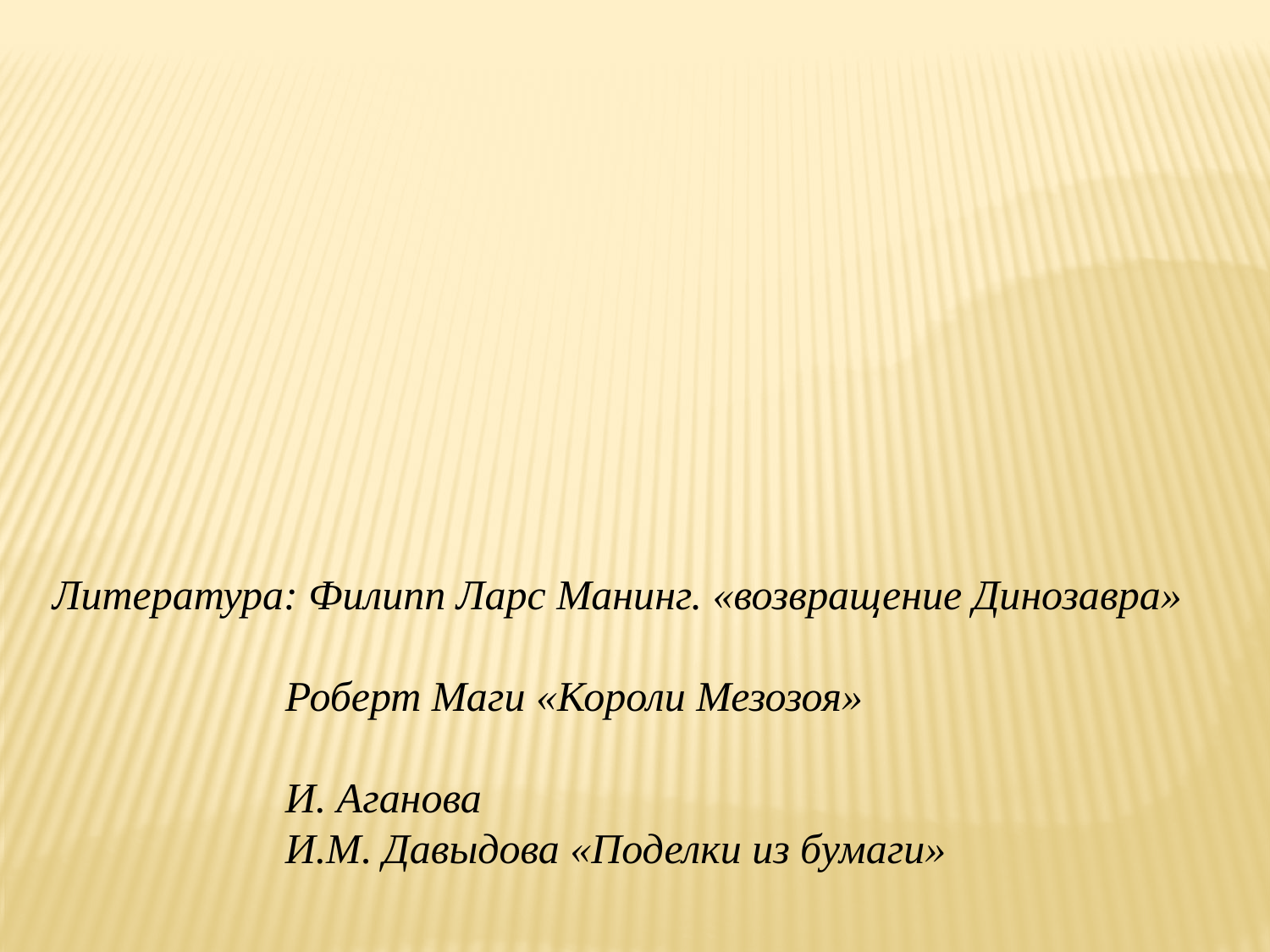

Литература: Филипп Ларс Манинг. «возвращение Динозавра»
                      Роберт Маги «Короли Мезозоя»
                      И. Аганова
                      И.М. Давыдова «Поделки из бумаги»